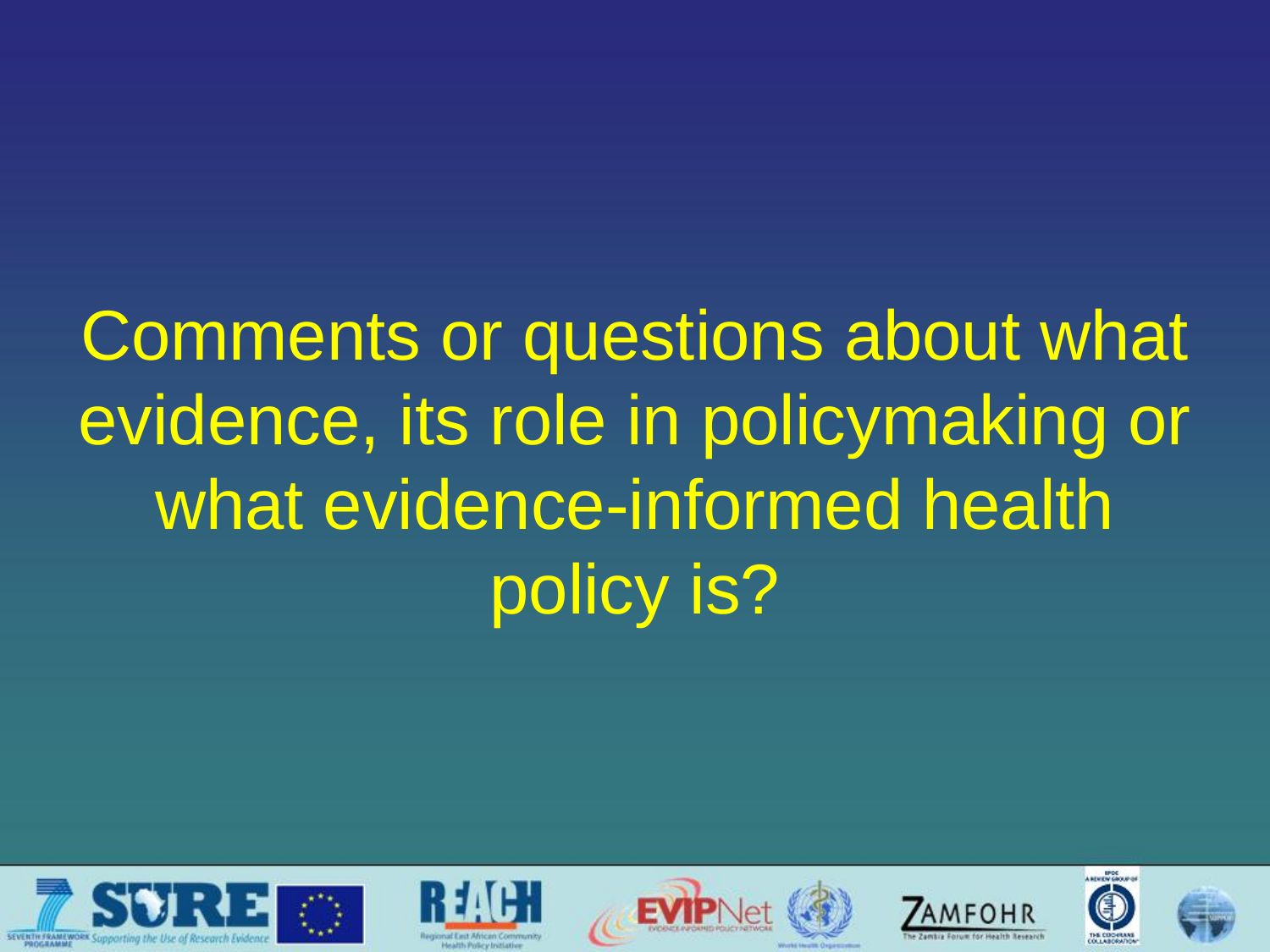

# Comments or questions about what evidence, its role in policymaking or what evidence-informed health policy is?